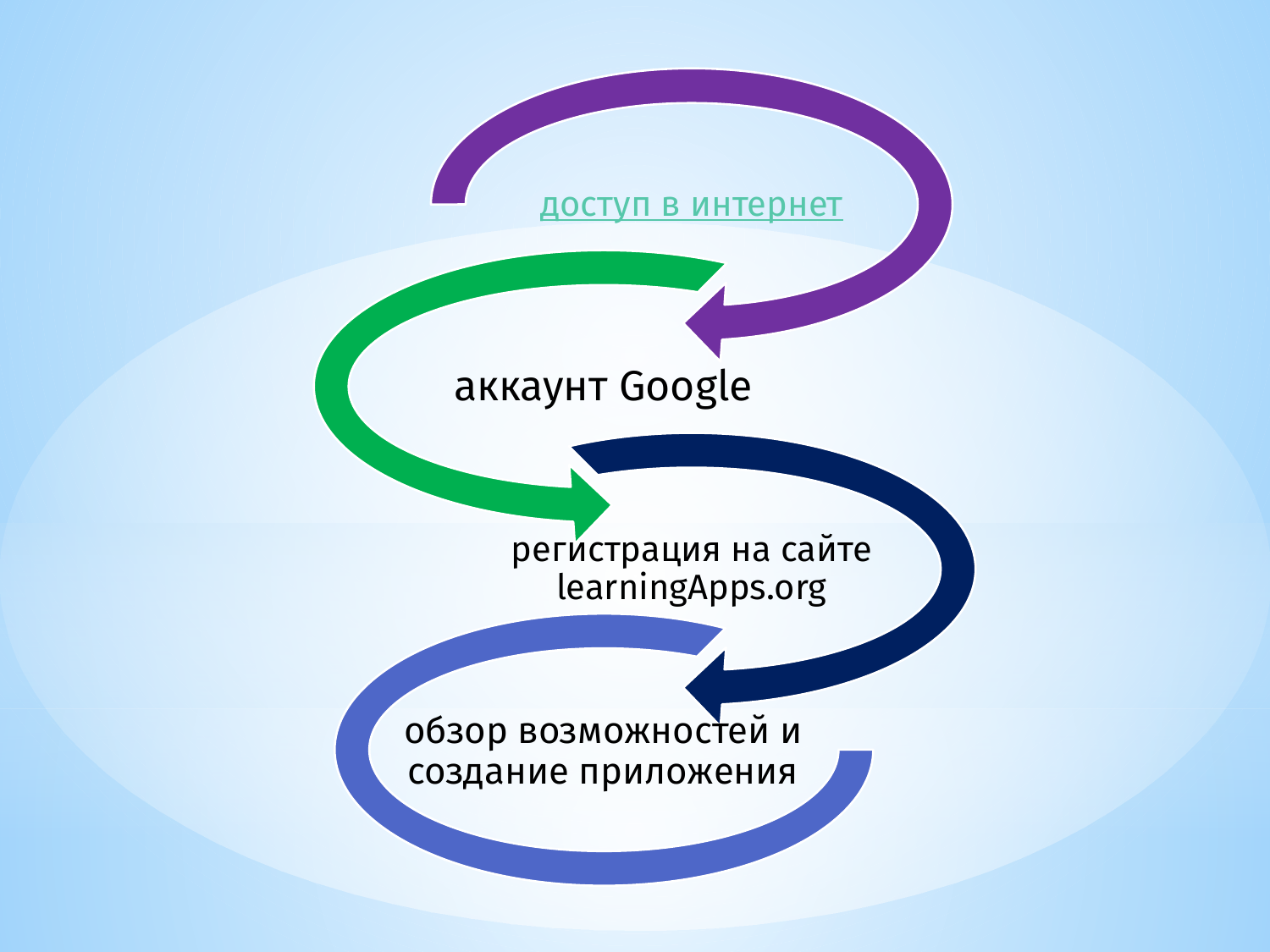

доступ в интернет
аккаунт Google
регистрация на сайте learningApps.org
обзор возможностей и создание приложения